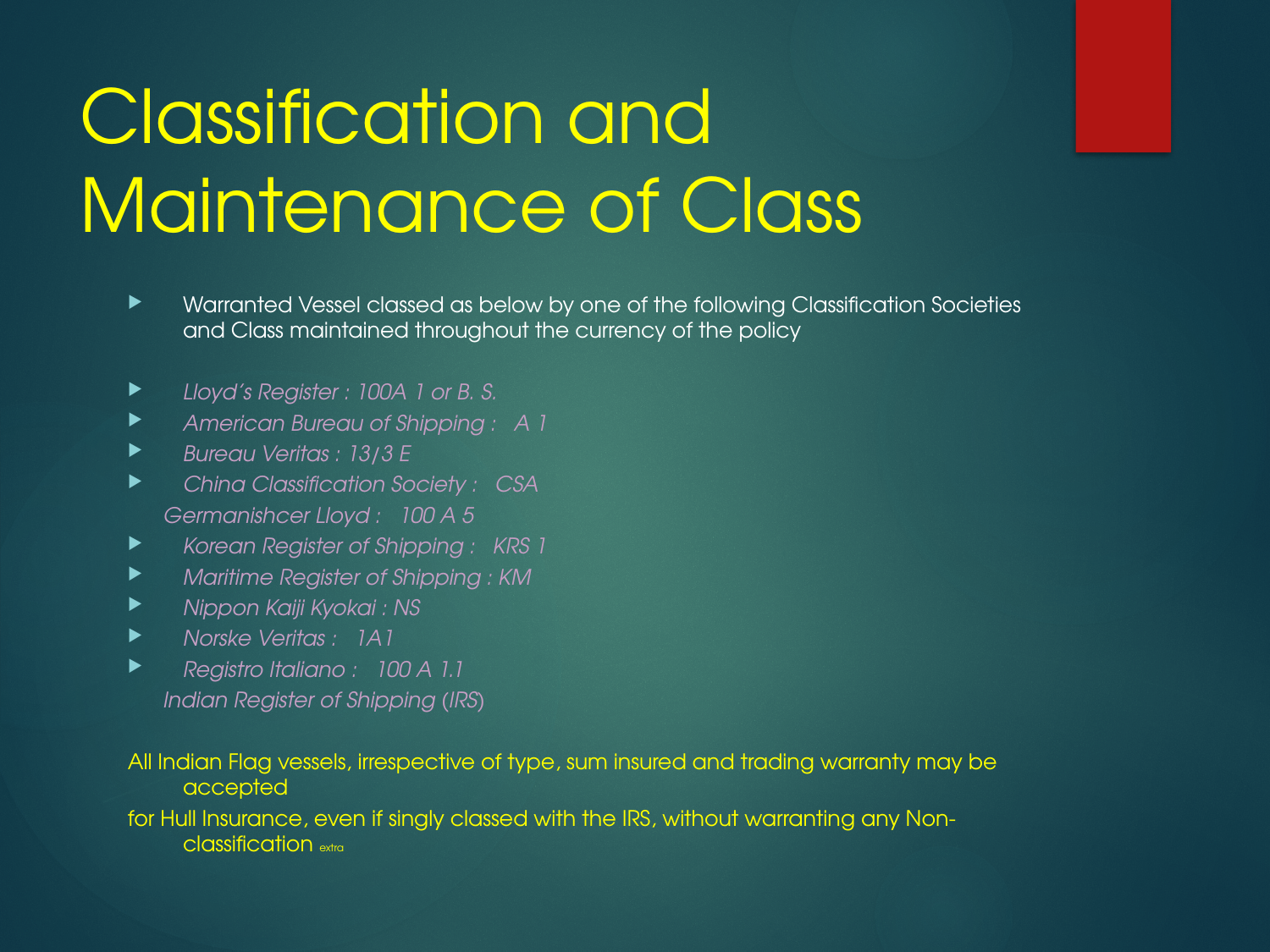

# Classification and Maintenance of Class
Warranted Vessel classed as below by one of the following Classification Societies and Class maintained throughout the currency of the policy

Lloyd’s Register : 100A 1 or B. S.
American Bureau of Shipping :   A 1
Bureau Veritas : 13/3 E
China Classification Society :   CSA
      Germanishcer Lloyd :   100 A 5
Korean Register of Shipping :   KRS 1
Maritime Register of Shipping : KM
Nippon Kaiji Kyokai : NS
Norske Veritas :   1A1
Registro Italiano :   100 A 1.1
      Indian Register of Shipping (IRS)

All Indian Flag vessels, irrespective of type, sum insured and trading warranty may be accepted
for Hull Insurance, even if singly classed with the IRS, without warranting any Non-classification extra